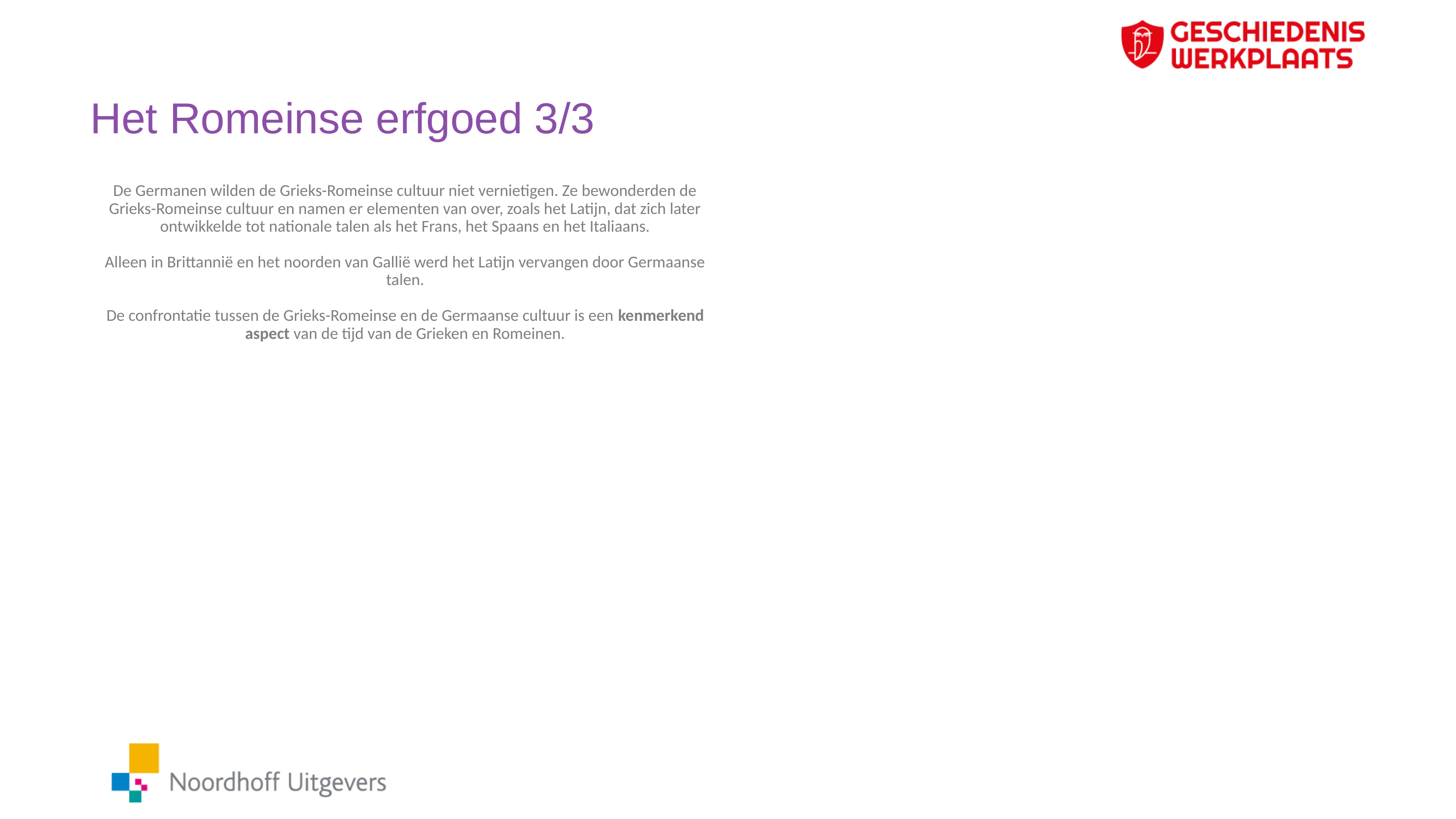

# Het Romeinse erfgoed 3/3
De Germanen wilden de Grieks-Romeinse cultuur niet vernietigen. Ze bewonderden de Grieks-Romeinse cultuur en namen er elementen van over, zoals het Latijn, dat zich later ontwikkelde tot nationale talen als het Frans, het Spaans en het Italiaans.

Alleen in Brittannië en het noorden van Gallië werd het Latijn vervangen door Germaanse talen.

De confrontatie tussen de Grieks-Romeinse en de Germaanse cultuur is een kenmerkend aspect van de tijd van de Grieken en Romeinen.